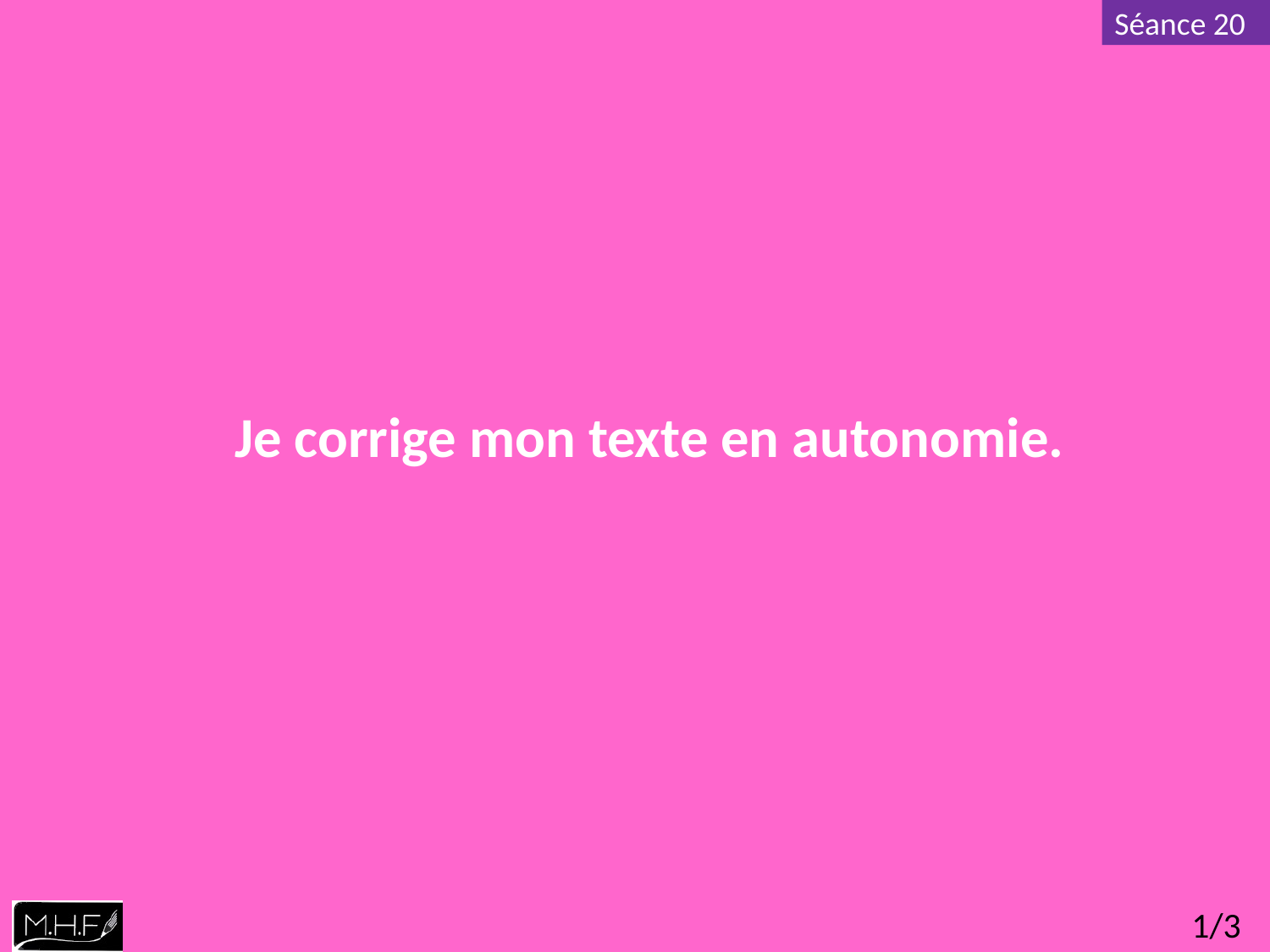

Je corrige mon texte en autonomie.
1/3